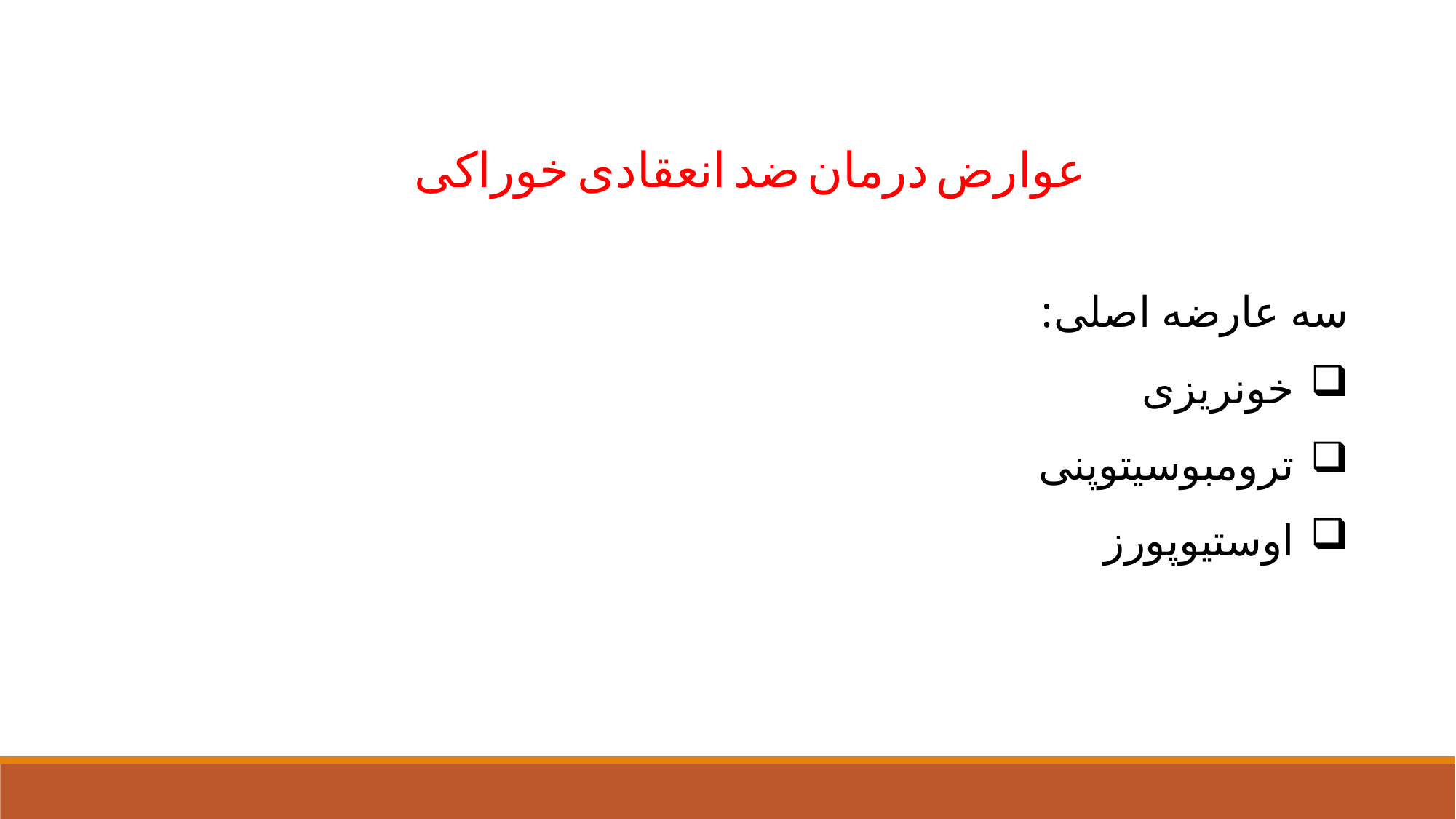

عوارض درمان ضد انعقادی خوراکی
سه عارضه اصلی:
خونریزی
ترومبوسیتوپنی
اوستیوپورز